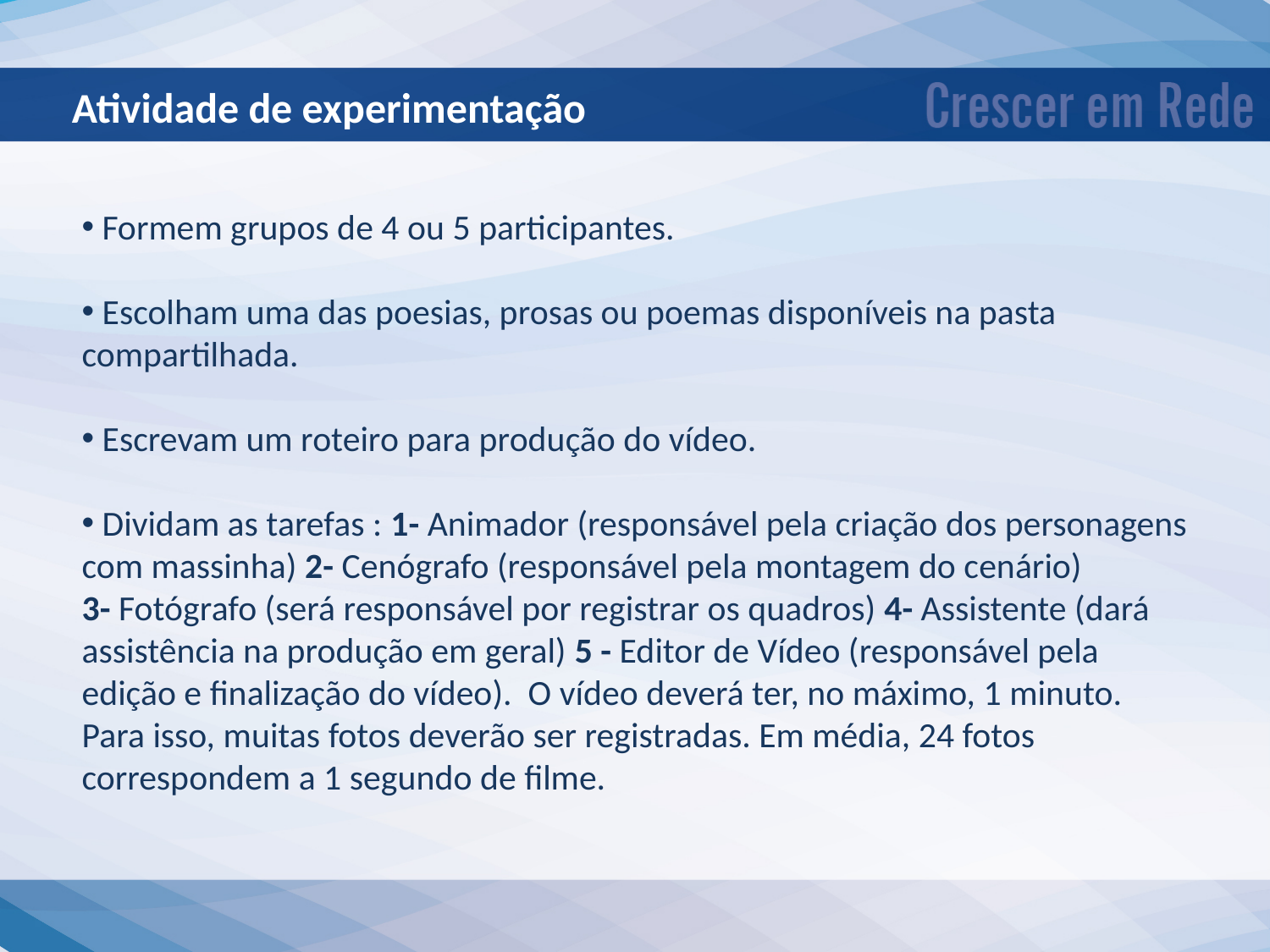

Atividade de experimentação
 Formem grupos de 4 ou 5 participantes.

 Escolham uma das poesias, prosas ou poemas disponíveis na pasta compartilhada.

 Escrevam um roteiro para produção do vídeo.

 Dividam as tarefas : 1- Animador (responsável pela criação dos personagens com massinha) 2- Cenógrafo (responsável pela montagem do cenário)
3- Fotógrafo (será responsável por registrar os quadros) 4- Assistente (dará assistência na produção em geral) 5 - Editor de Vídeo (responsável pela edição e finalização do vídeo).  O vídeo deverá ter, no máximo, 1 minuto. Para isso, muitas fotos deverão ser registradas. Em média, 24 fotos correspondem a 1 segundo de filme.